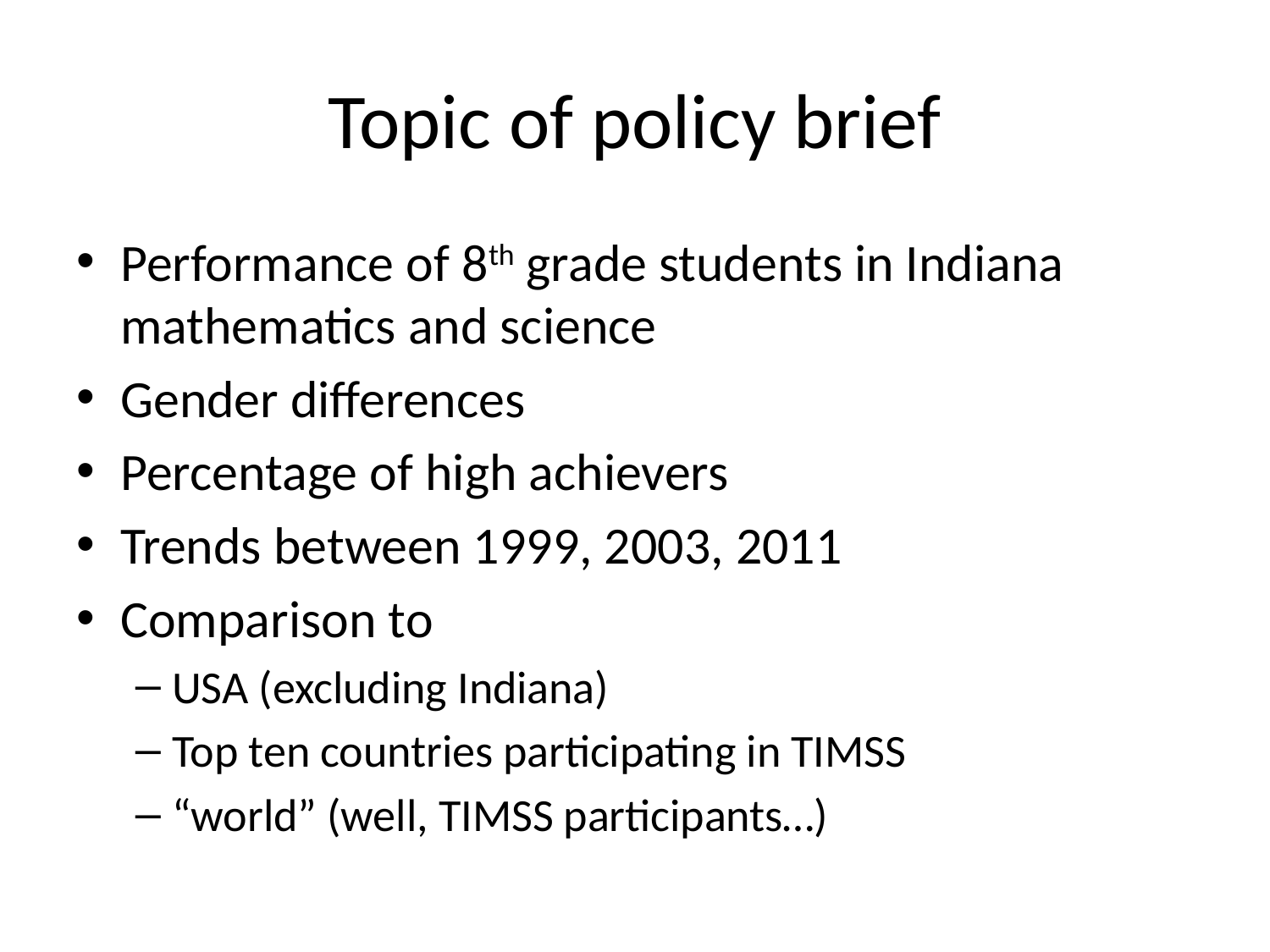

# Topic of policy brief
Performance of 8th grade students in Indiana mathematics and science
Gender differences
Percentage of high achievers
Trends between 1999, 2003, 2011
Comparison to
USA (excluding Indiana)
Top ten countries participating in TIMSS
“world” (well, TIMSS participants…)